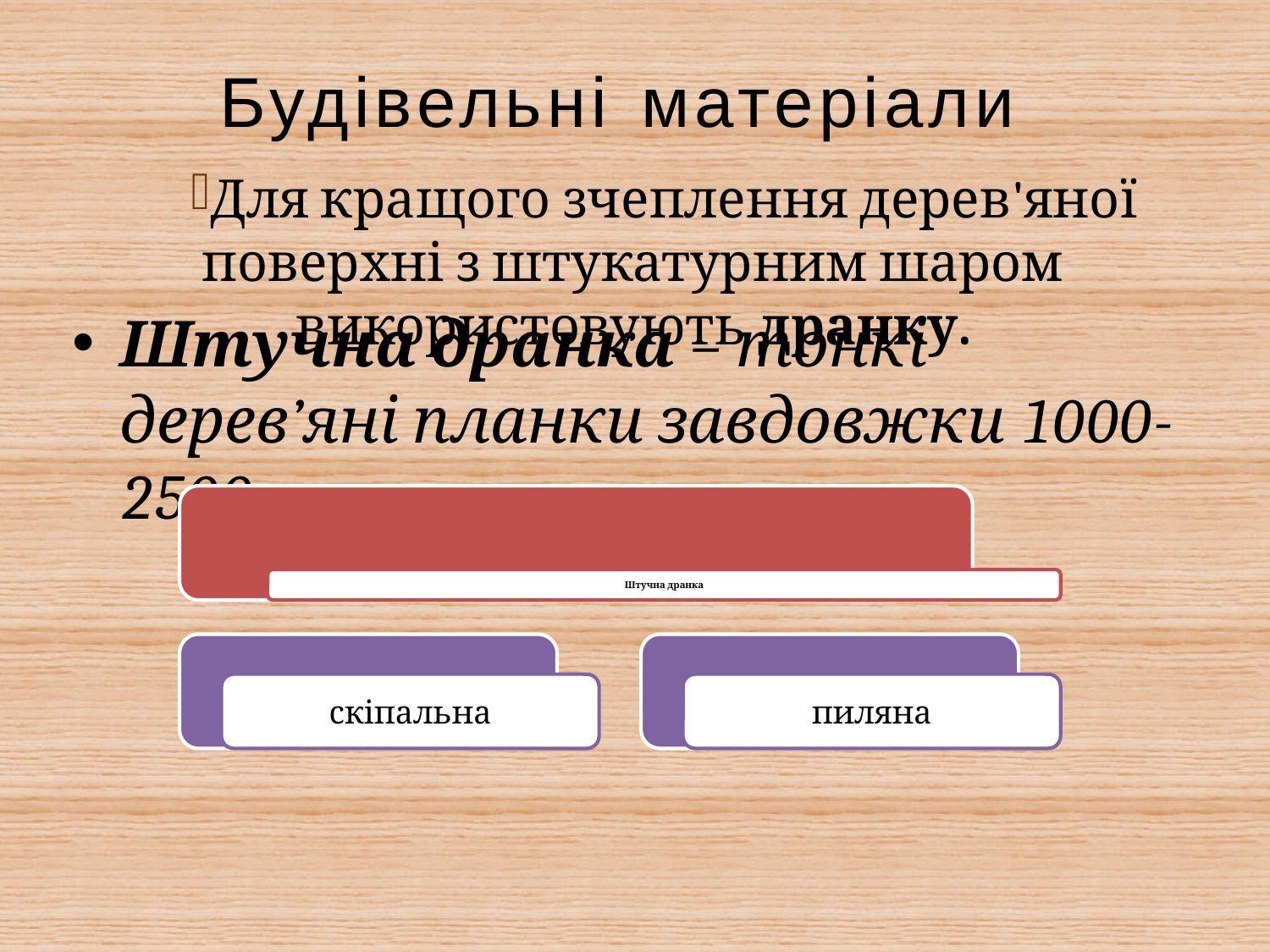

# Будівельні матеріали
Для кращого зчеплення дерев'яної поверхні з штукатурним шаром використовують дранку.

Штучна дранка – тонкі дерев’яні планки завдовжки 1000-2500 мм.
Штучна дранка
скіпальна
пиляна